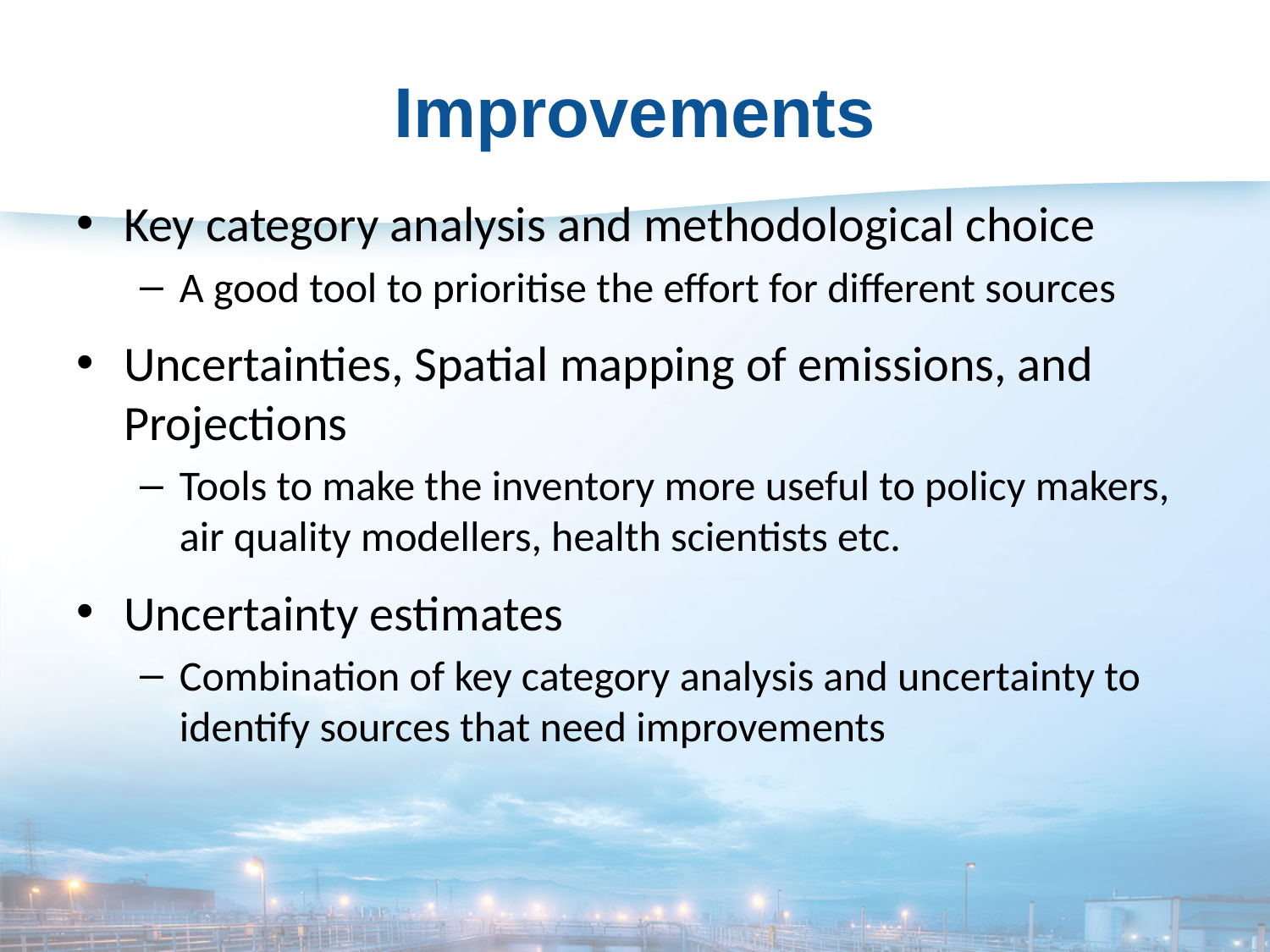

# Improvements
Key category analysis and methodological choice
A good tool to prioritise the effort for different sources
Uncertainties, Spatial mapping of emissions, and Projections
Tools to make the inventory more useful to policy makers, air quality modellers, health scientists etc.
Uncertainty estimates
Combination of key category analysis and uncertainty to identify sources that need improvements